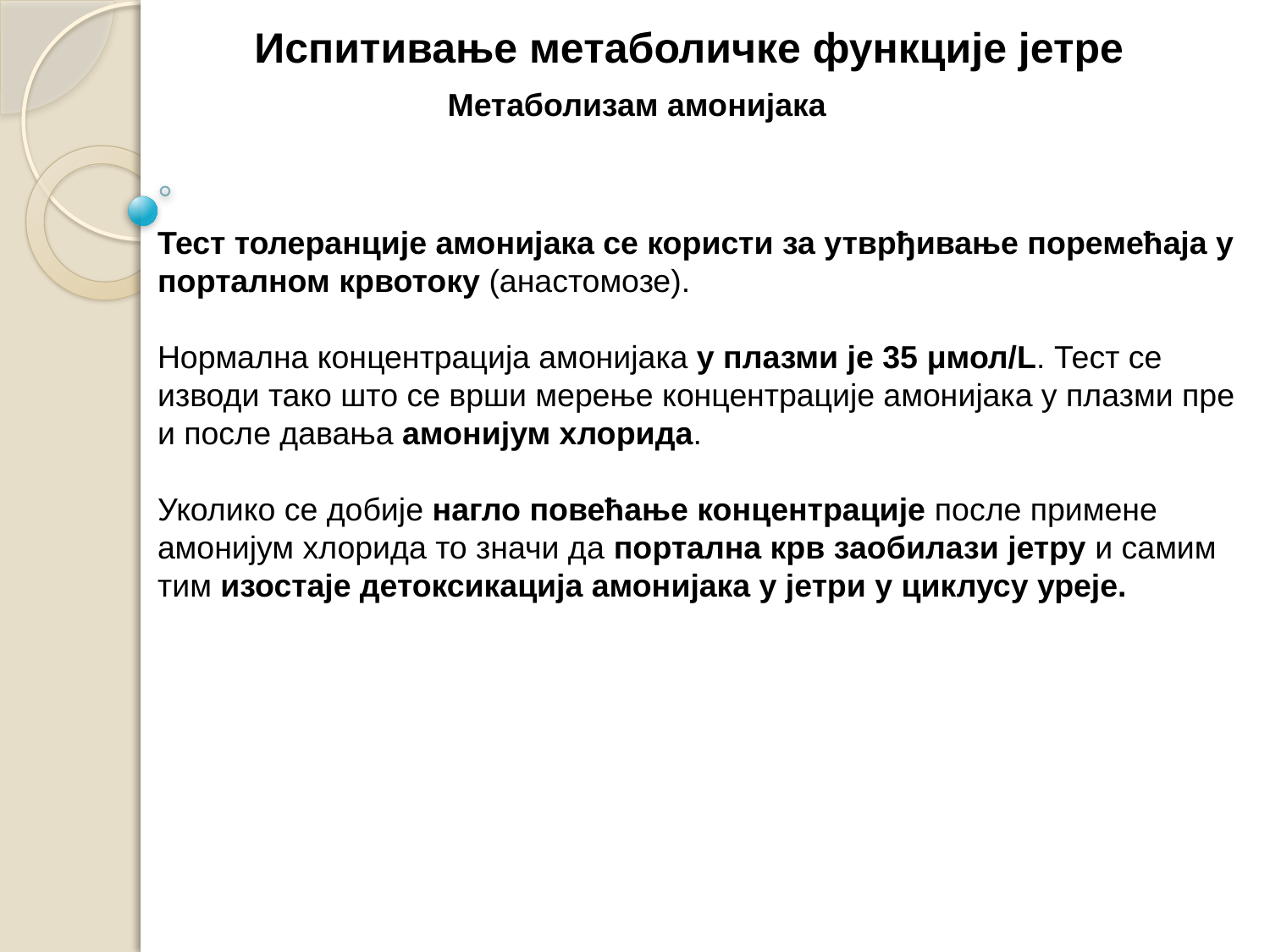

Испитивање метаболичке функције јетре
Метаболизам амонијака
Тест толеранције амонијака се користи за утврђивање поремећаја у порталном крвотоку (анастомозе).

Нормална концентрација амонијака у плазми је 35 μмол/L. Тест се изводи тако што се врши мерење концентрације амонијака у плазми пре и после давања амонијум хлорида.

Уколико се добије нагло повећање концентрације после примене амонијум хлорида то значи да портална крв заобилази јетру и самим тим изостаје детоксикација амонијака у јетри у циклусу уреје.